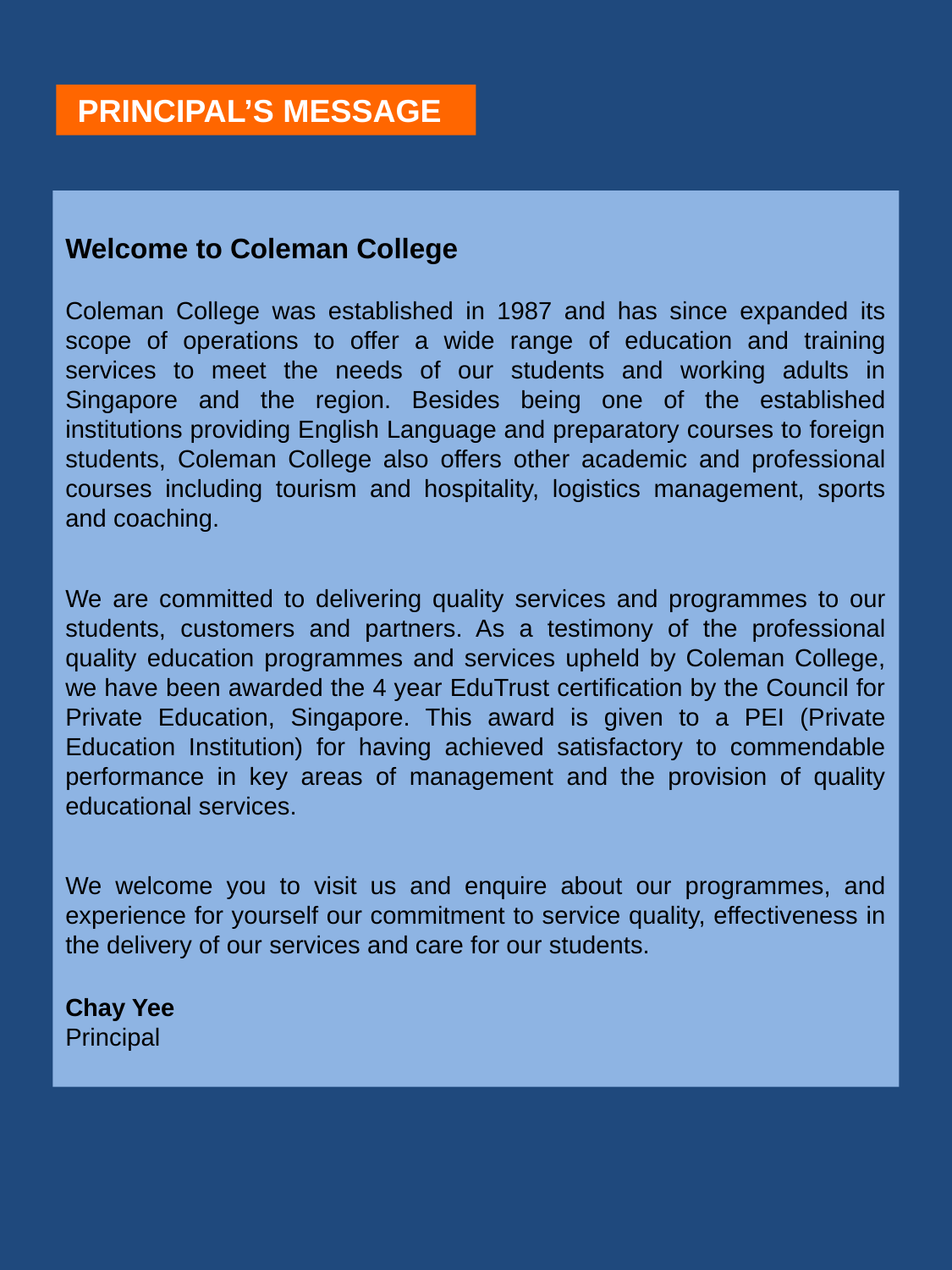

PRINCIPAL’S MESSAGE

Welcome to Coleman College

Coleman College was established in 1987 and has since expanded its scope of operations to offer a wide range of education and training services to meet the needs of our students and working adults in Singapore and the region. Besides being one of the established institutions providing English Language and preparatory courses to foreign students, Coleman College also offers other academic and professional courses including tourism and hospitality, logistics management, sports and coaching.

We are committed to delivering quality services and programmes to our students, customers and partners. As a testimony of the professional quality education programmes and services upheld by Coleman College, we have been awarded the 4 year EduTrust certification by the Council for Private Education, Singapore. This award is given to a PEI (Private Education Institution) for having achieved satisfactory to commendable performance in key areas of management and the provision of quality educational services.

We welcome you to visit us and enquire about our programmes, and experience for yourself our commitment to service quality, effectiveness in the delivery of our services and care for our students.

Chay Yee
Principal